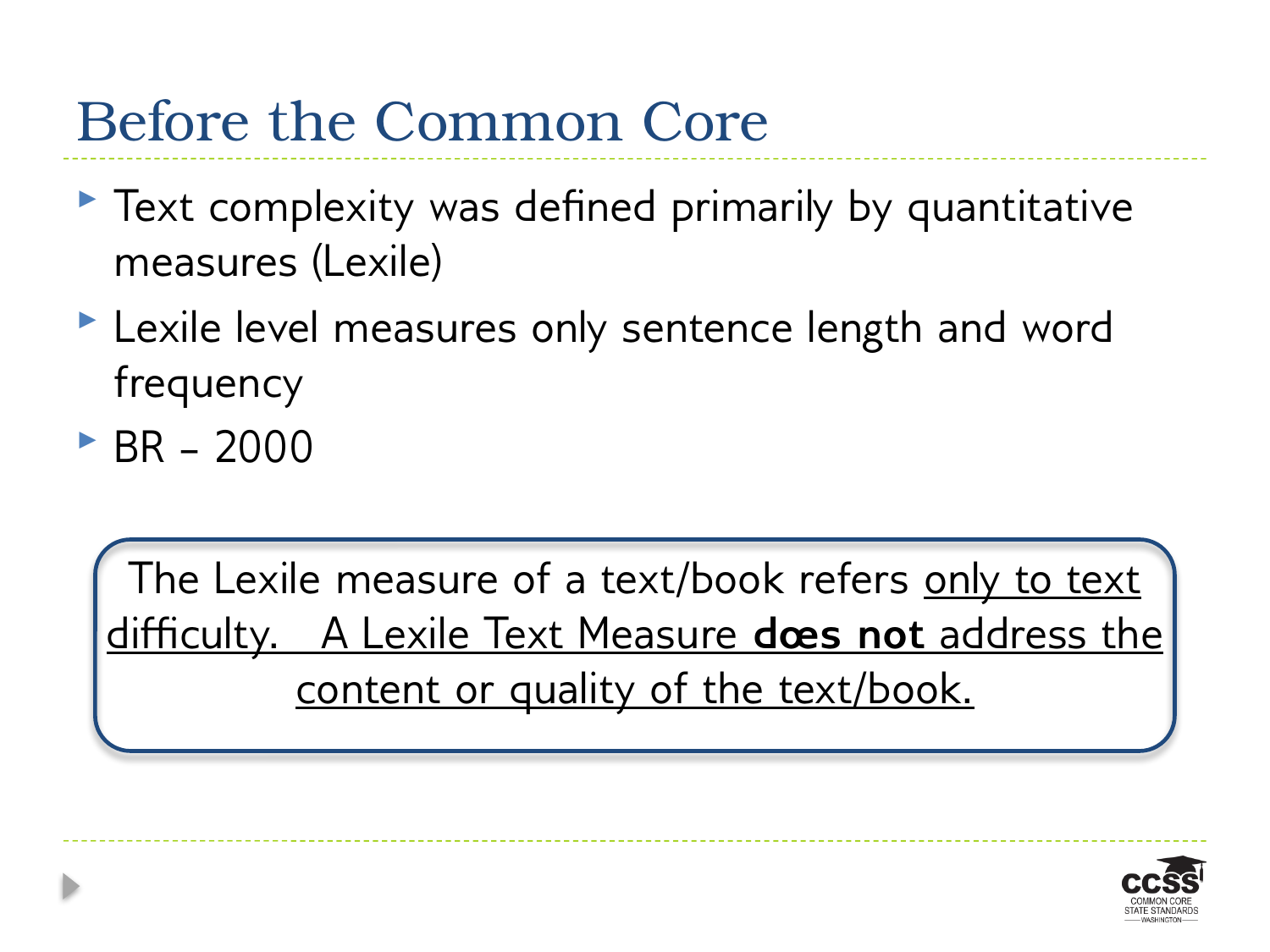

# Before the Common Core
Text complexity was defined primarily by quantitative measures (Lexile)
Lexile level measures only sentence length and word frequency
BR – 2000

The Lexile measure of a text/book refers only to text difficulty.   A Lexile Text Measure does not address the content or quality of the text/book.